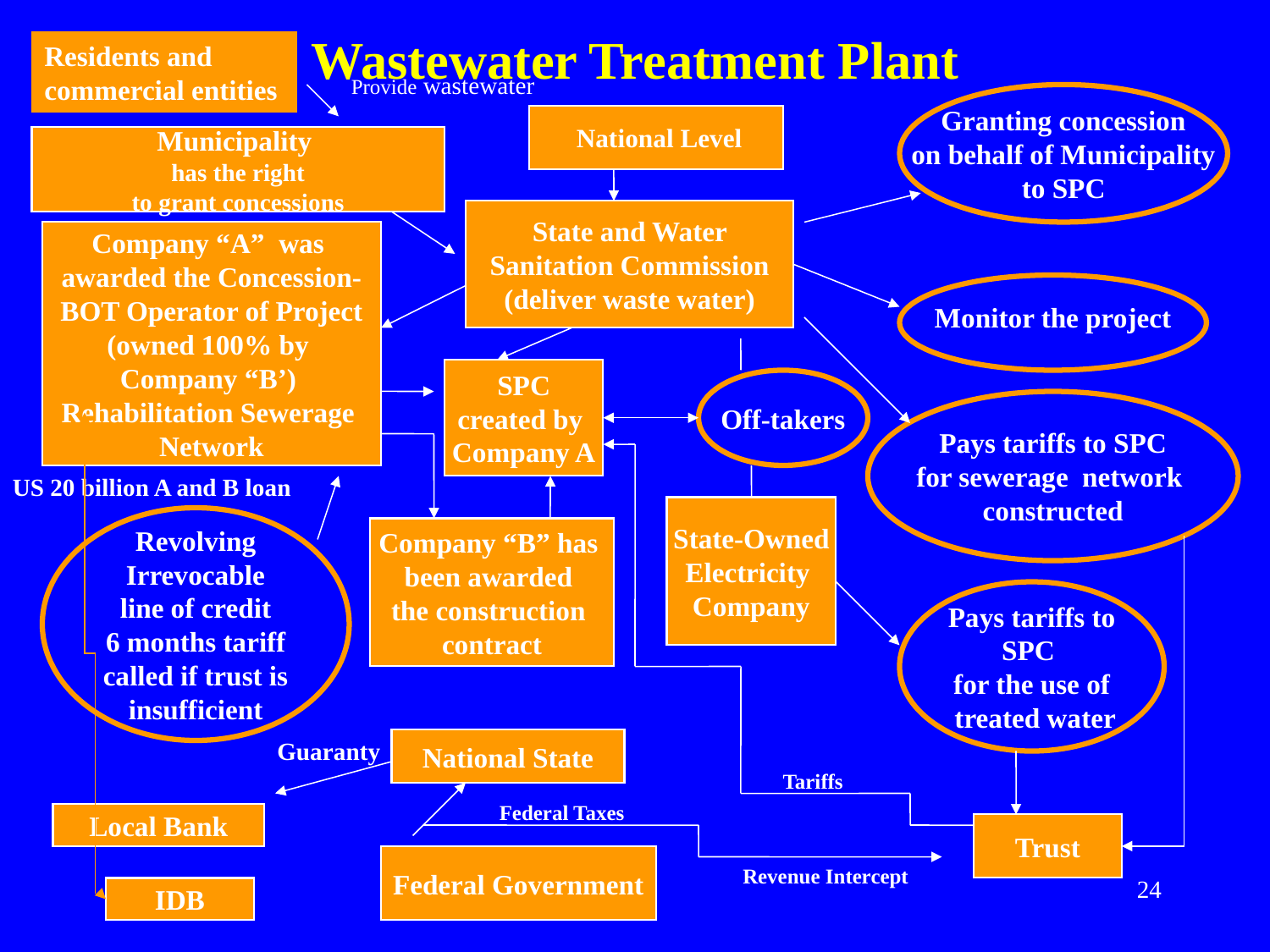

# Wastewater Treatment Plant

Residents and commercial entities
Provide wastewater

Granting concession
on behalf of Municipality
to SPC
 National Level
Municipality
has the right
to grant concessions

 State and Water
Sanitation Commission
(deliver waste water)

Company “A”  was
awarded the Concession-
BOT Operator of Project
(owned 100% by
Company “B’)
Rehabilitation Sewerage
Network

Monitor the project

SPC
created by
Company A
Off-takers

Pays tariffs to SPC
for sewerage  network
constructed

US 20 billion A and B loan

State-Owned
Electricity
Company
Revolving
Irrevocable
line of credit
6 months tariff
called if trust is
insufficient
Company “B” has
been awarded
the construction
contract

Pays tariffs to
SPC
for the use of
 treated water

Guaranty
National State

Tariffs

Federal Taxes

Local Bank
Trust

Federal Government

Revenue Intercept
24
IDB